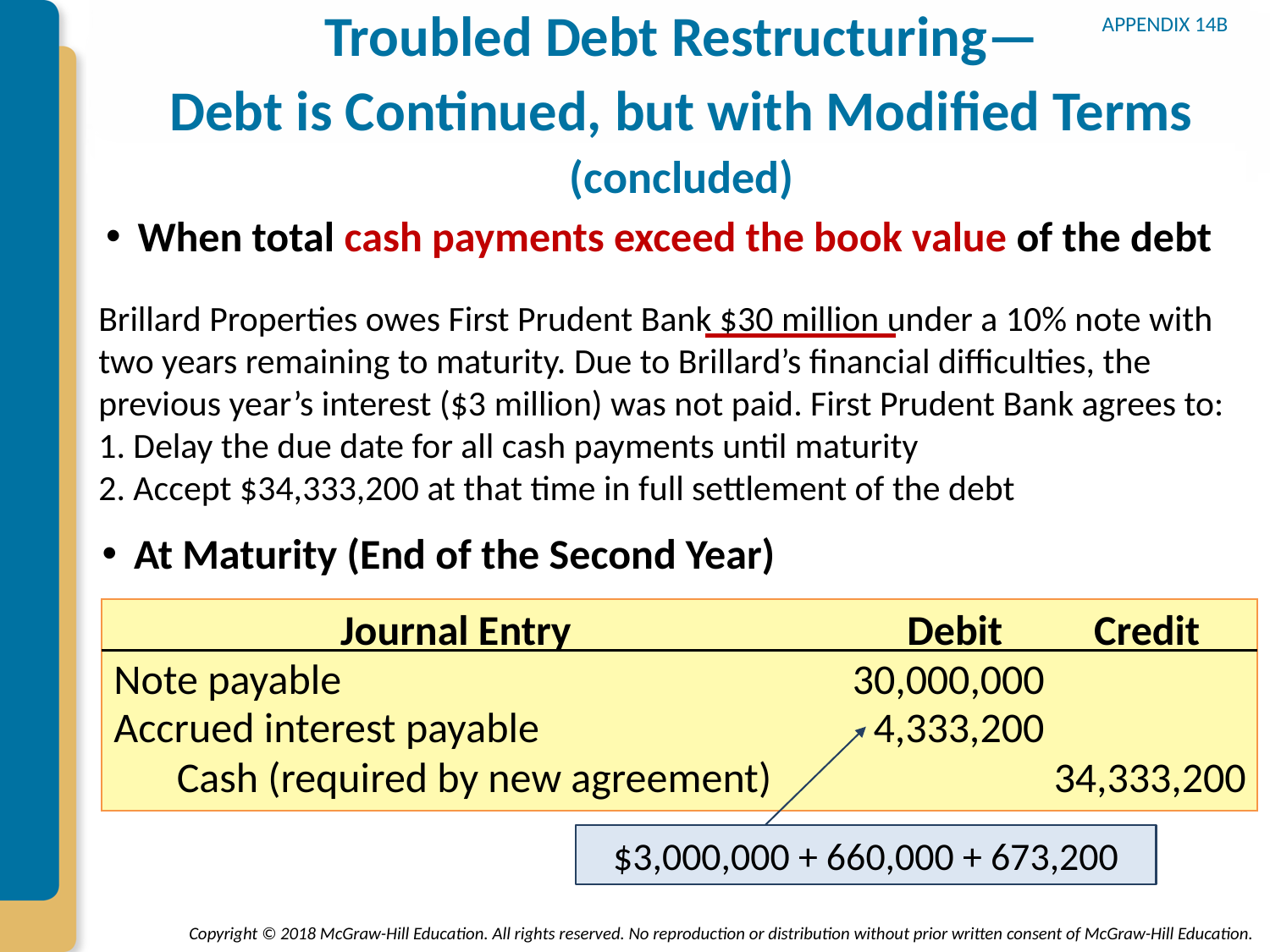

# Troubled Debt Restructuring— Debt is Continued, but with Modified Terms (concluded)
APPENDIX 14B
When total cash payments exceed the book value of the debt
Brillard Properties owes First Prudent Bank $30 million under a 10% note with two years remaining to maturity. Due to Brillard’s financial difficulties, the previous year’s interest ($3 million) was not paid. First Prudent Bank agrees to:
1. Delay the due date for all cash payments until maturity
2. Accept $34,333,200 at that time in full settlement of the debt
At Maturity (End of the Second Year)
Journal Entry
Debit
Credit

Note payable
30,000,000
Accrued interest payable
4,333,200
Cash (required by new agreement)
34,333,200
$3,000,000 + 660,000 + 673,200